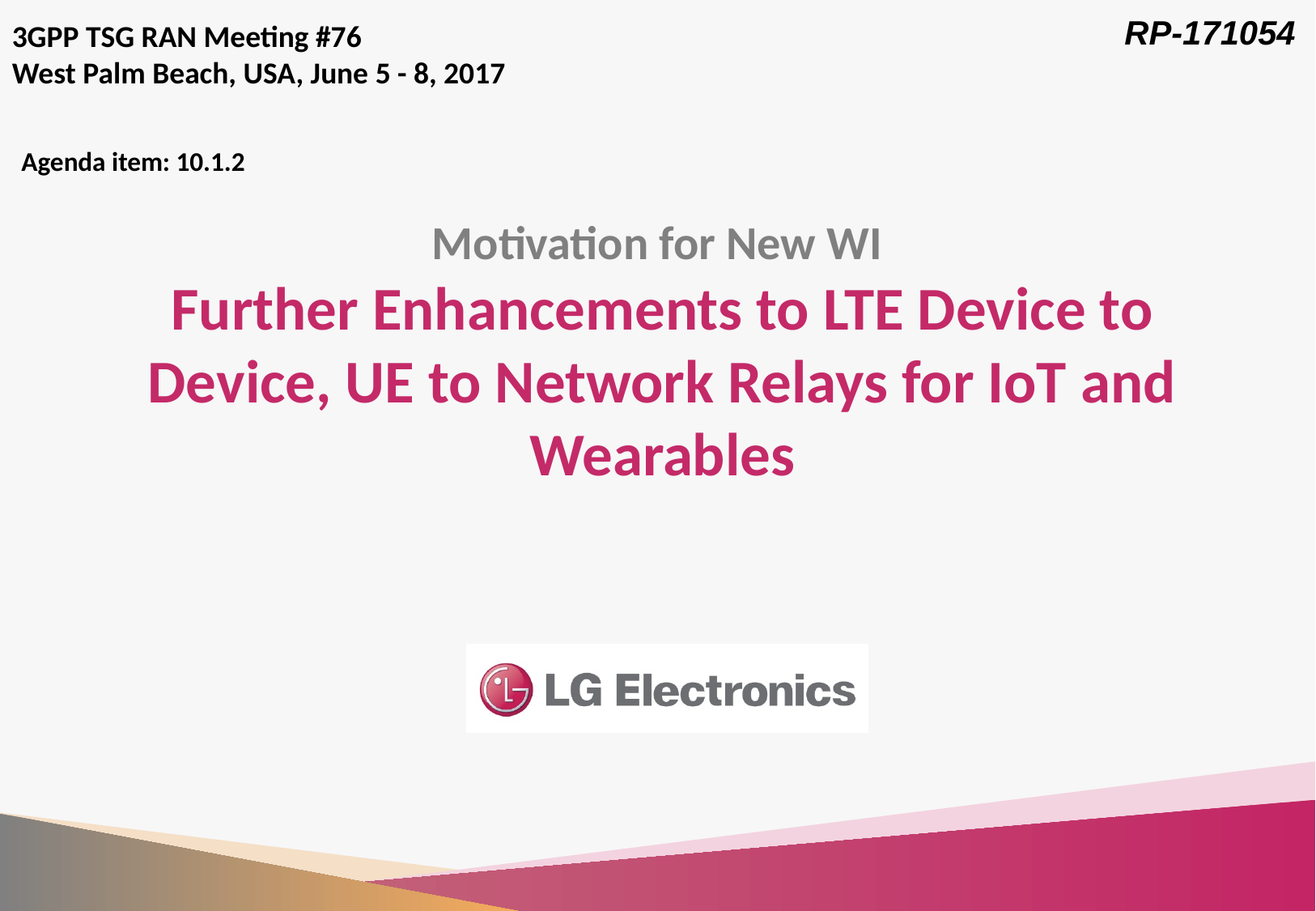

3GPP TSG RAN Meeting #76
West Palm Beach, USA, June 5 - 8, 2017
Agenda item: 10.1.2
# Motivation for New WI Further Enhancements to LTE Device to Device, UE to Network Relays for IoT and Wearables